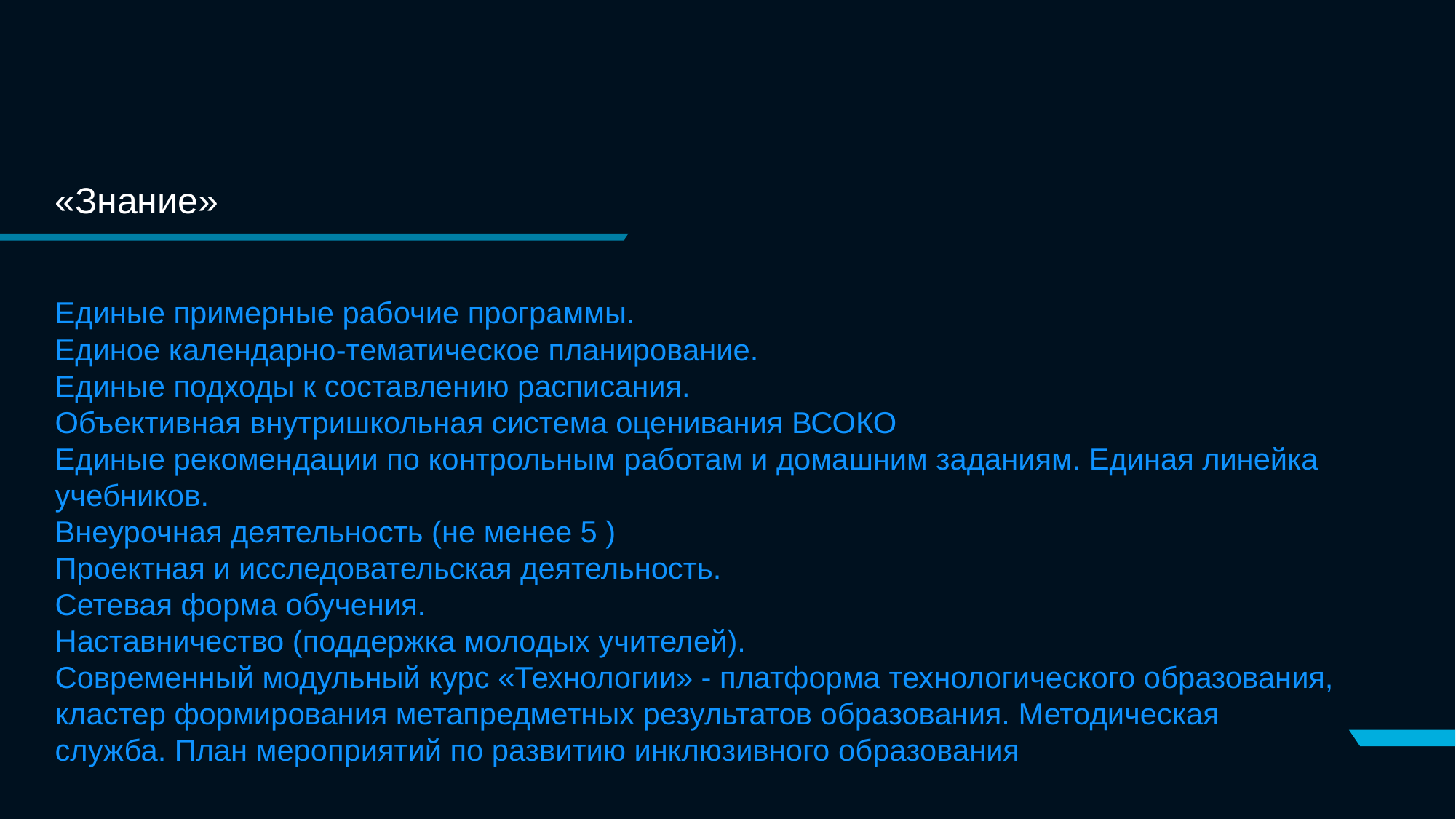

#

«Знание»

Единые примерные рабочие программы.
Единое календарно-тематическое планирование.
Единые подходы к составлению расписания.
Объективная внутришкольная система оценивания ВСОКО
Единые рекомендации по контрольным работам и домашним заданиям. Единая линейка учебников.
Внеурочная деятельность (не менее 5 )
Проектная и исследовательская деятельность.
Сетевая форма обучения.
Наставничество (поддержка молодых учителей).
Современный модульный курс «Технологии» - платформа технологического образования, кластер формирования метапредметных результатов образования. Методическая служба. План мероприятий по развитию инклюзивного образования